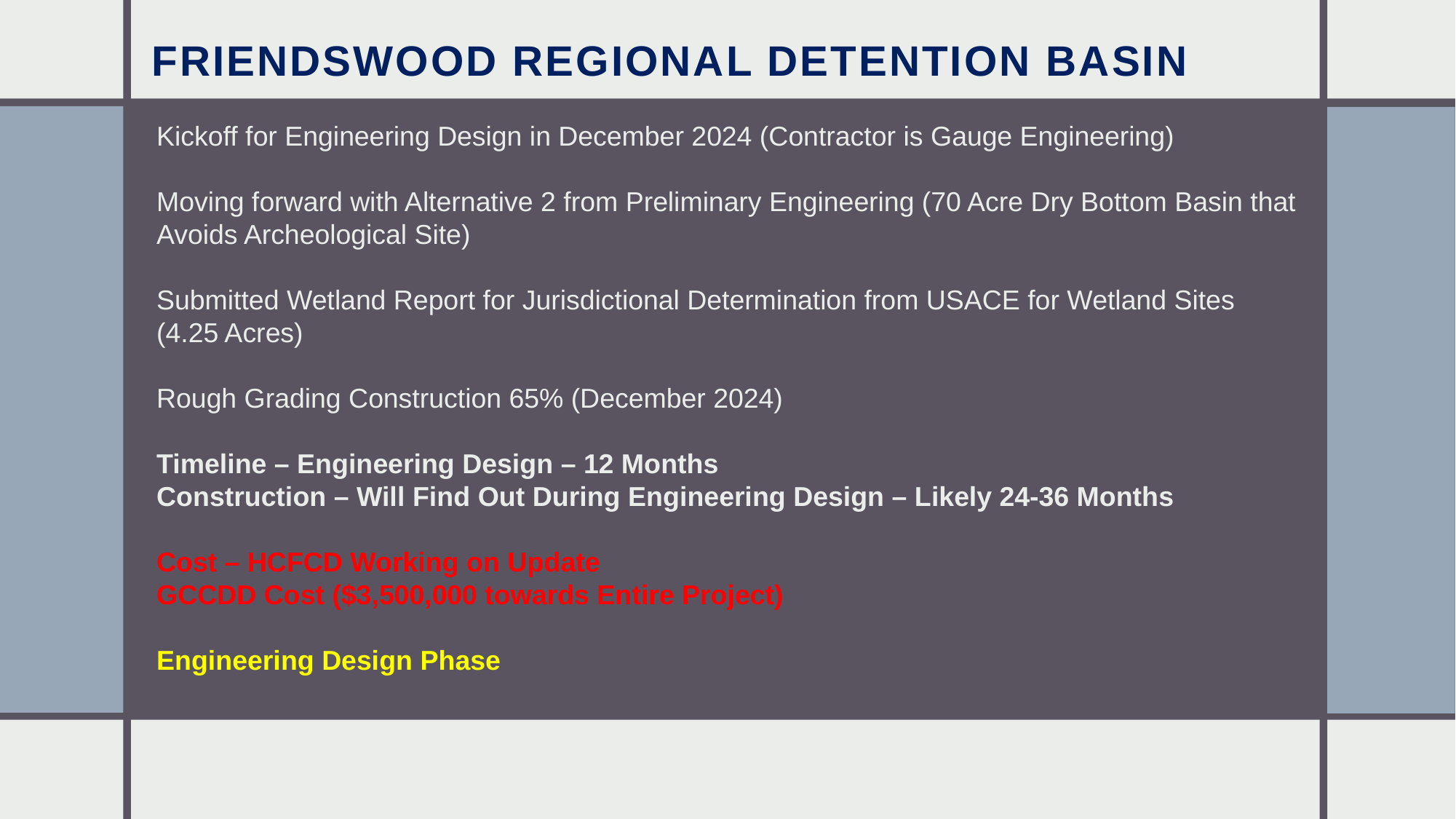

# Friendswood regional detention basin
Kickoff for Engineering Design in December 2024 (Contractor is Gauge Engineering)

Moving forward with Alternative 2 from Preliminary Engineering (70 Acre Dry Bottom Basin that Avoids Archeological Site)

Submitted Wetland Report for Jurisdictional Determination from USACE for Wetland Sites (4.25 Acres)

Rough Grading Construction 65% (December 2024)

Timeline – Engineering Design – 12 Months
Construction – Will Find Out During Engineering Design – Likely 24-36 Months

Cost – HCFCD Working on Update
GCCDD Cost ($3,500,000 towards Entire Project)

Engineering Design Phase